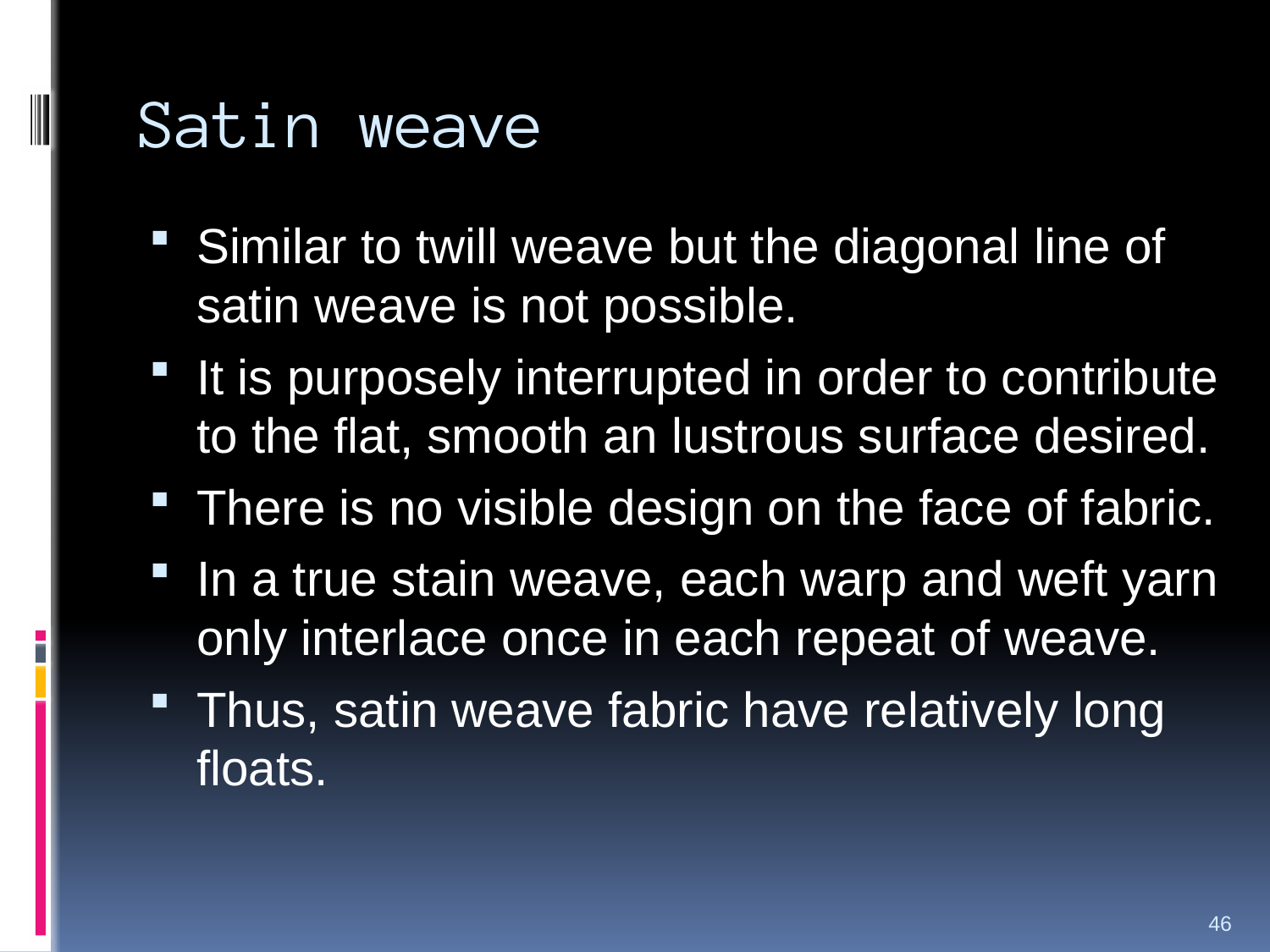

# Satin weave
Similar to twill weave but the diagonal line of satin weave is not possible.
It is purposely interrupted in order to contribute to the flat, smooth an lustrous surface desired.
There is no visible design on the face of fabric.
In a true stain weave, each warp and weft yarn only interlace once in each repeat of weave.
Thus, satin weave fabric have relatively long floats.
46